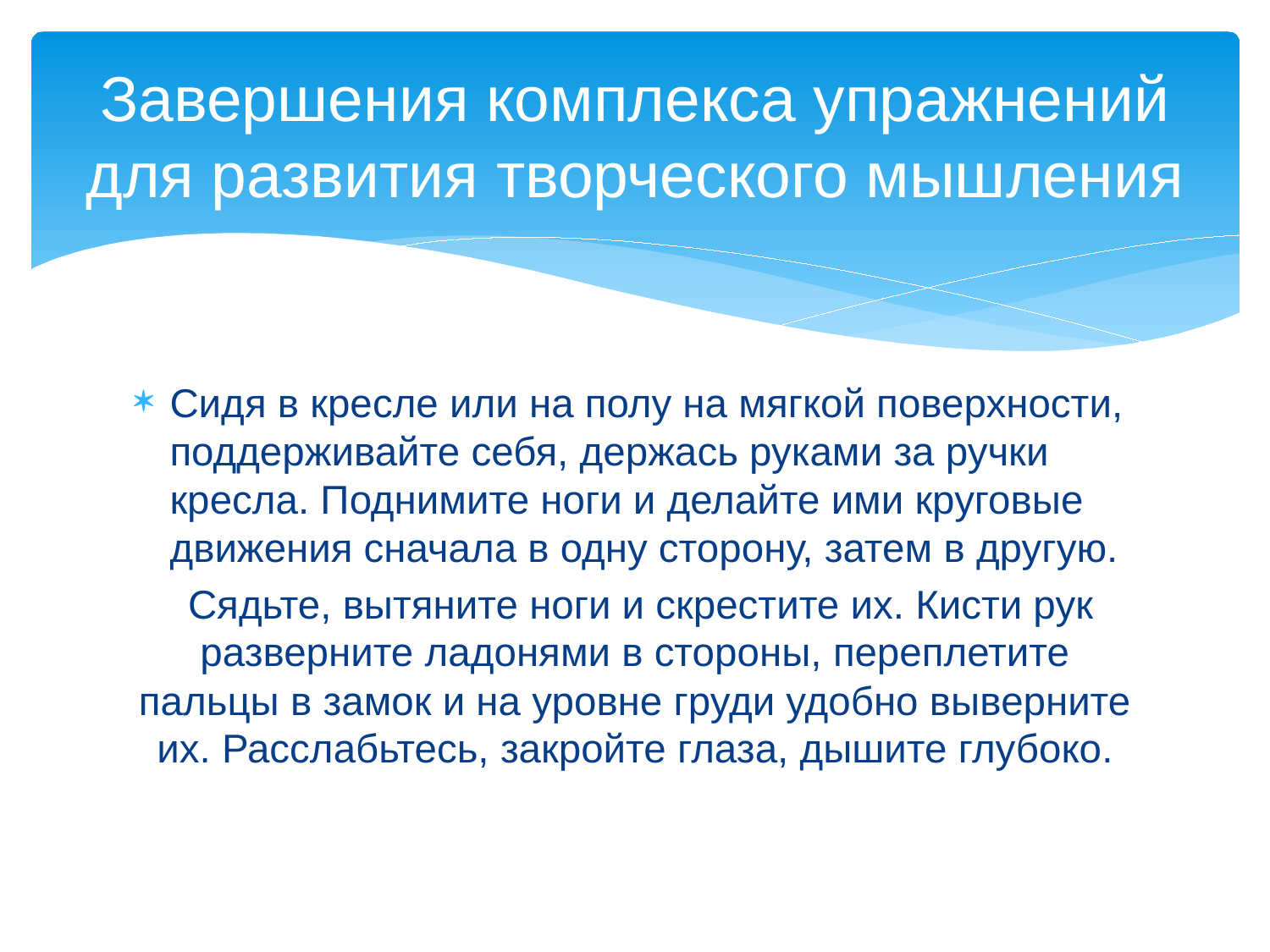

# Завершения комплекса упражнений для развития творческого мышления
Сидя в кресле или на полу на мягкой поверхности, поддерживайте себя, держась руками за ручки кресла. Поднимите ноги и делайте ими круговые движения сначала в одну сторону, затем в другую.
 Сядьте, вытяните ноги и скрестите их. Кисти рук разверните ладонями в стороны, переплетите пальцы в замок и на уровне груди удобно выверните их. Расслабьтесь, закройте глаза, дышите глубоко.